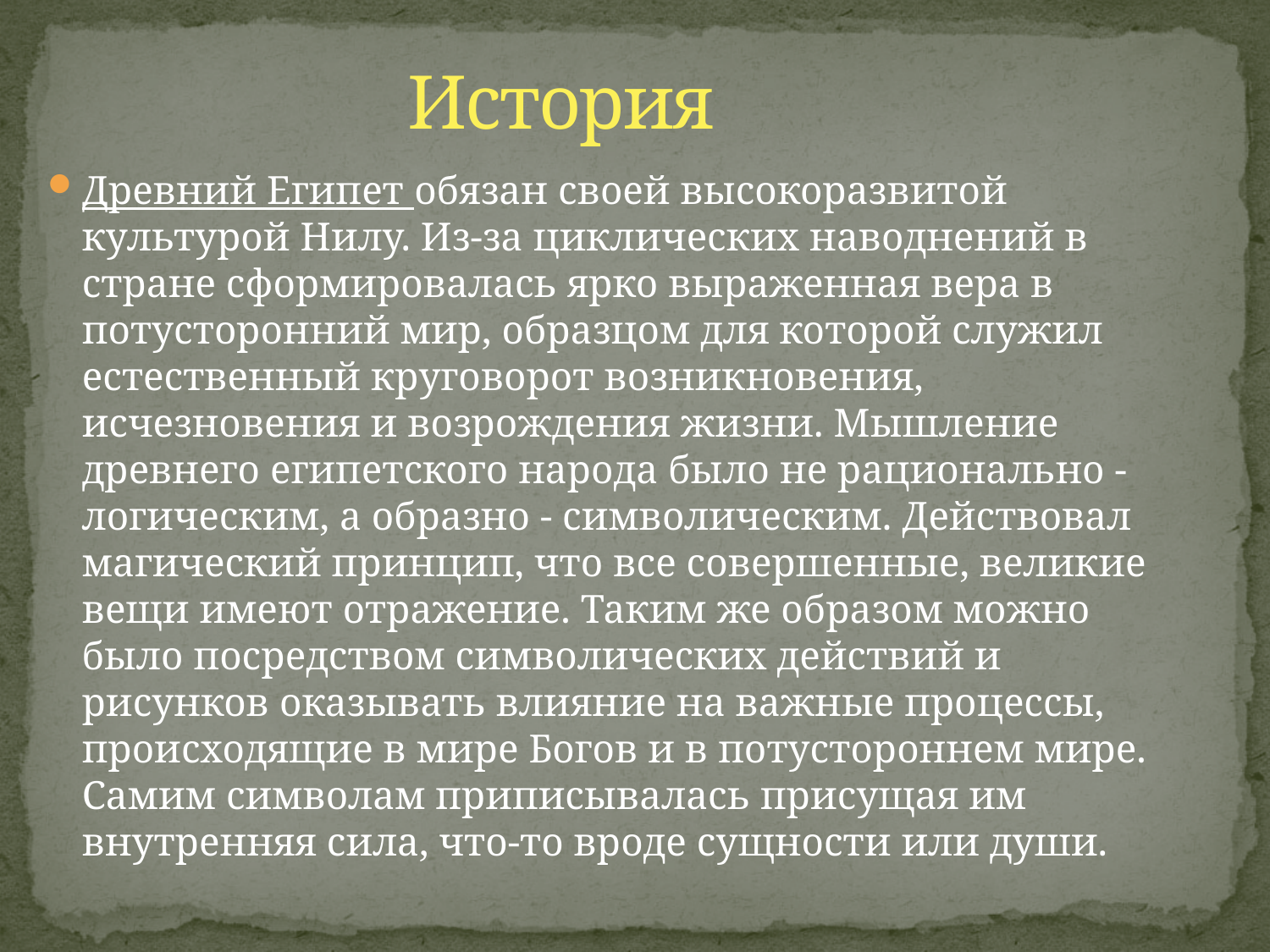

# История

Древний Египет обязан своей высокоразвитой культурой Нилу. Из-за циклических наводнений в стране сформировалась ярко выраженная вера в потусторонний мир, образцом для которой служил естественный круговорот возникновения, исчезновения и возрождения жизни. Мышление древнего египетского народа было не рационально - логическим, а образно - символическим. Действовал магический принцип, что все совершенные, великие вещи имеют отражение. Таким же образом можно было посредством символических действий и рисунков оказывать влияние на важные процессы, происходящие в мире Богов и в потустороннем мире. Самим символам приписывалась присущая им внутренняя сила, что-то вроде сущности или души.